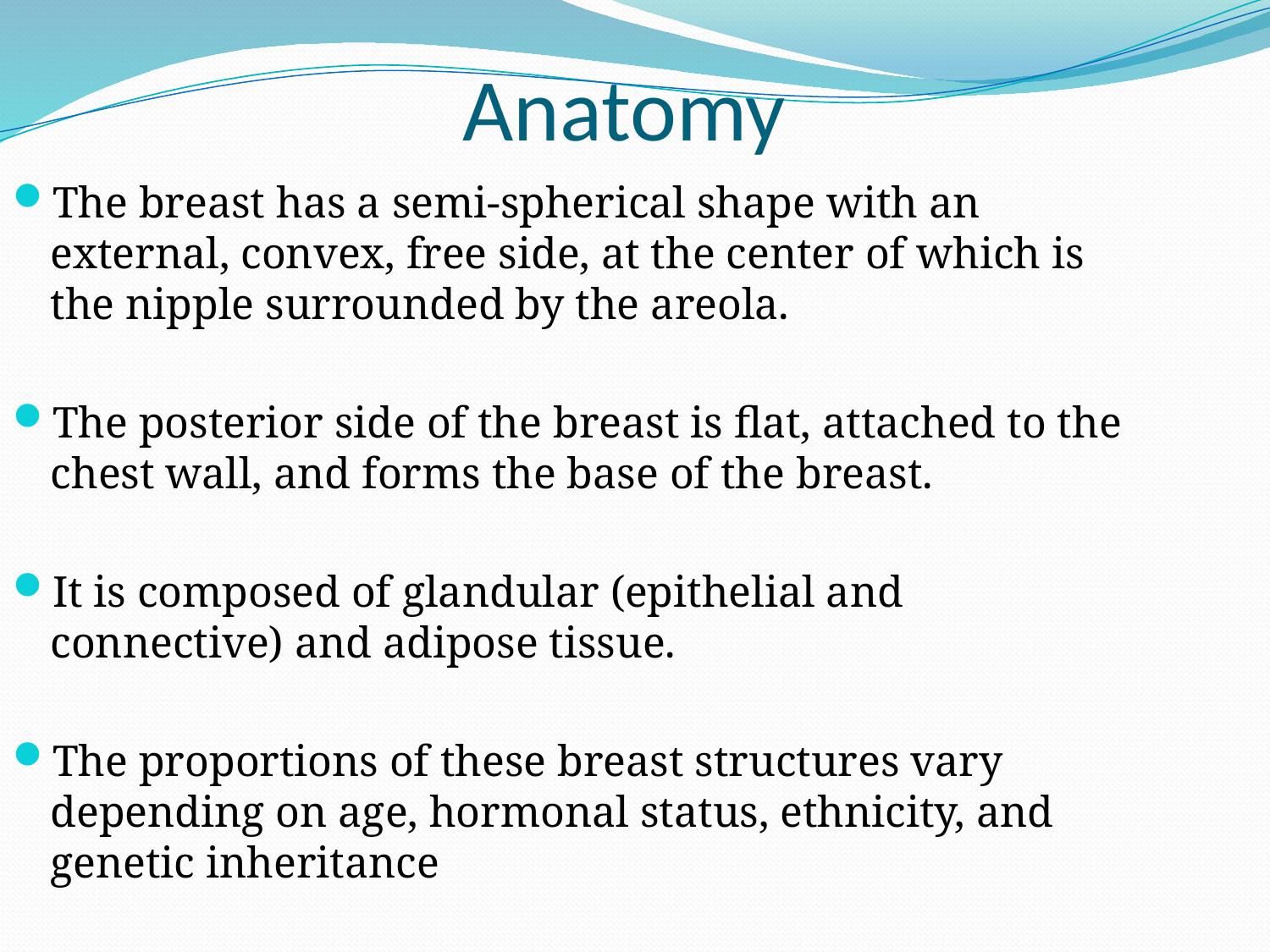

# Anatomy
The breast has a semi-spherical shape with an external, convex, free side, at the center of which is the nipple surrounded by the areola.

The posterior side of the breast is flat, attached to the chest wall, and forms the base of the breast.

It is composed of glandular (epithelial and connective) and adipose tissue.

The proportions of these breast structures vary depending on age, hormonal status, ethnicity, and genetic inheritance